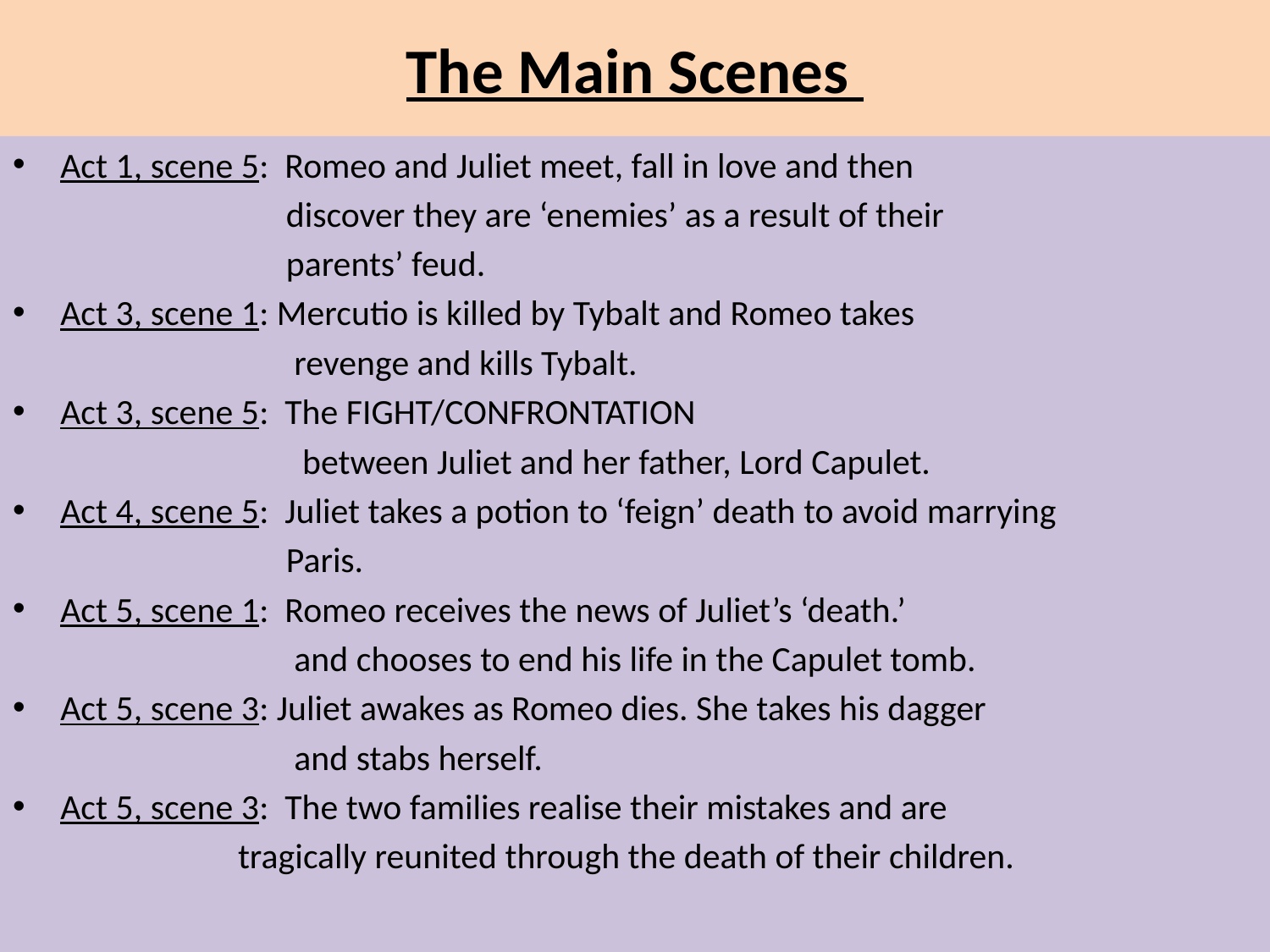

# The Main Scenes
Act 1, scene 5:  Romeo and Juliet meet, fall in love and then
                                  discover they are ‘enemies’ as a result of their
                                  parents’ feud.
Act 3, scene 1: Mercutio is killed by Tybalt and Romeo takes
                                   revenge and kills Tybalt.
Act 3, scene 5:  The FIGHT/CONFRONTATION
                                    between Juliet and her father, Lord Capulet.
Act 4, scene 5:  Juliet takes a potion to ‘feign’ death to avoid marrying
                                  Paris.
Act 5, scene 1:  Romeo receives the news of Juliet’s ‘death.’
                                   and chooses to end his life in the Capulet tomb.
Act 5, scene 3: Juliet awakes as Romeo dies. She takes his dagger
                                   and stabs herself.
Act 5, scene 3:  The two families realise their mistakes and are
                            tragically reunited through the death of their children.